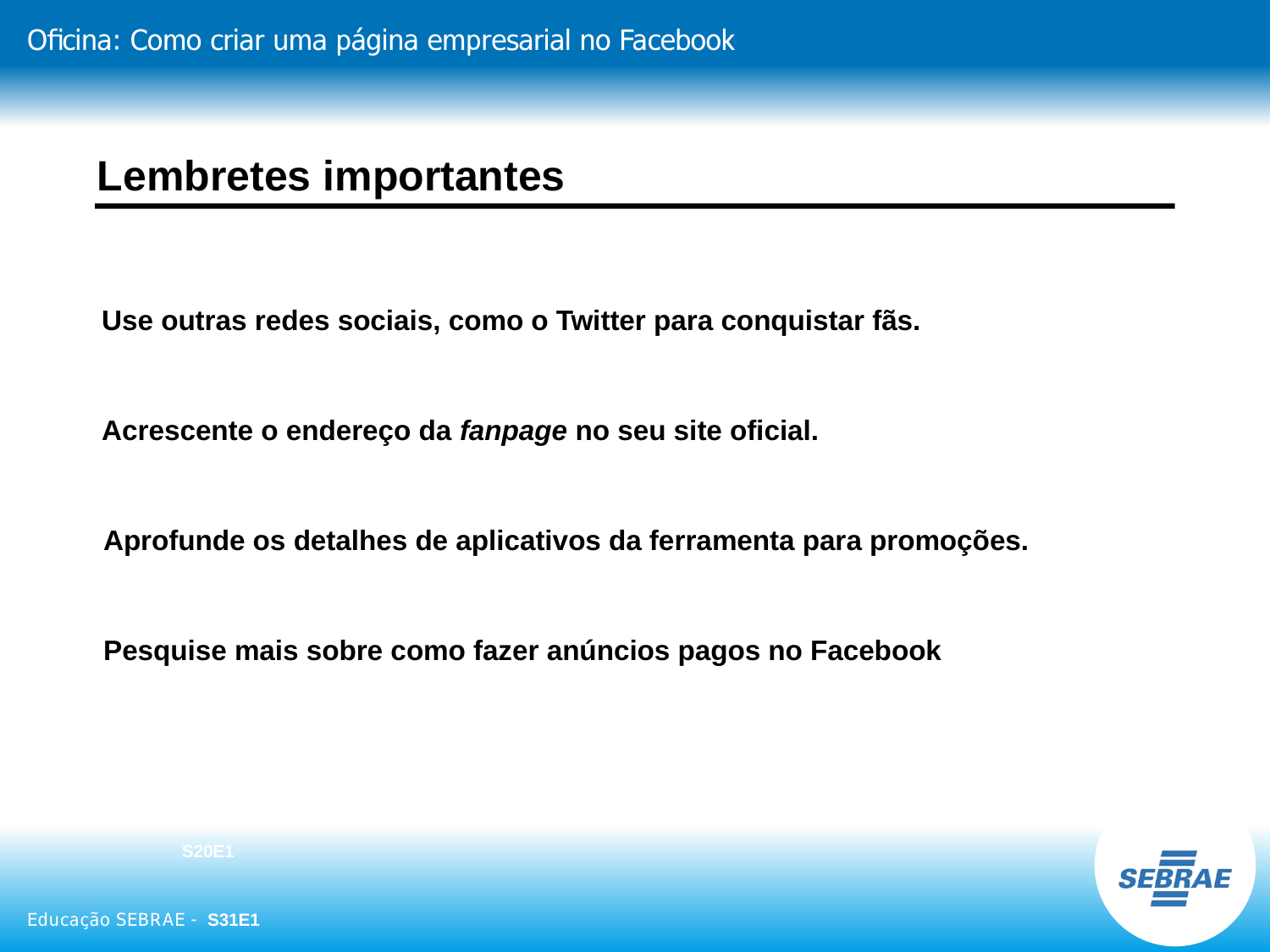

Lembretes importantes

Use outras redes sociais, como o Twitter para conquistar fãs.
Acrescente o endereço da fanpage no seu site oficial.
Aprofunde os detalhes de aplicativos da ferramenta para promoções.
Pesquise mais sobre como fazer anúncios pagos no Facebook
S20E1
S31E1